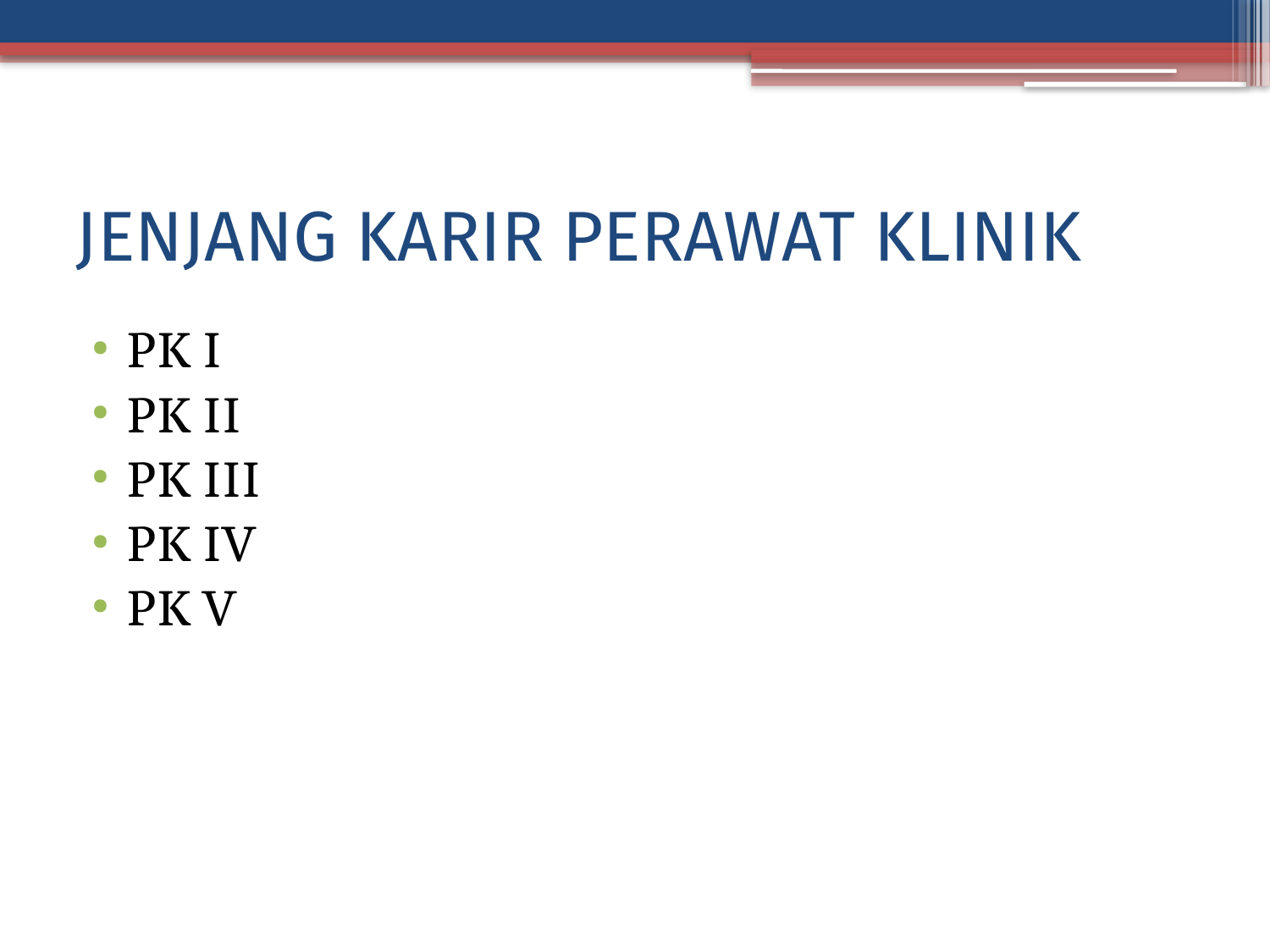

# JENJANG KARIR PERAWAT KLINIK
PK I
PK II
PK III
PK IV
PK V